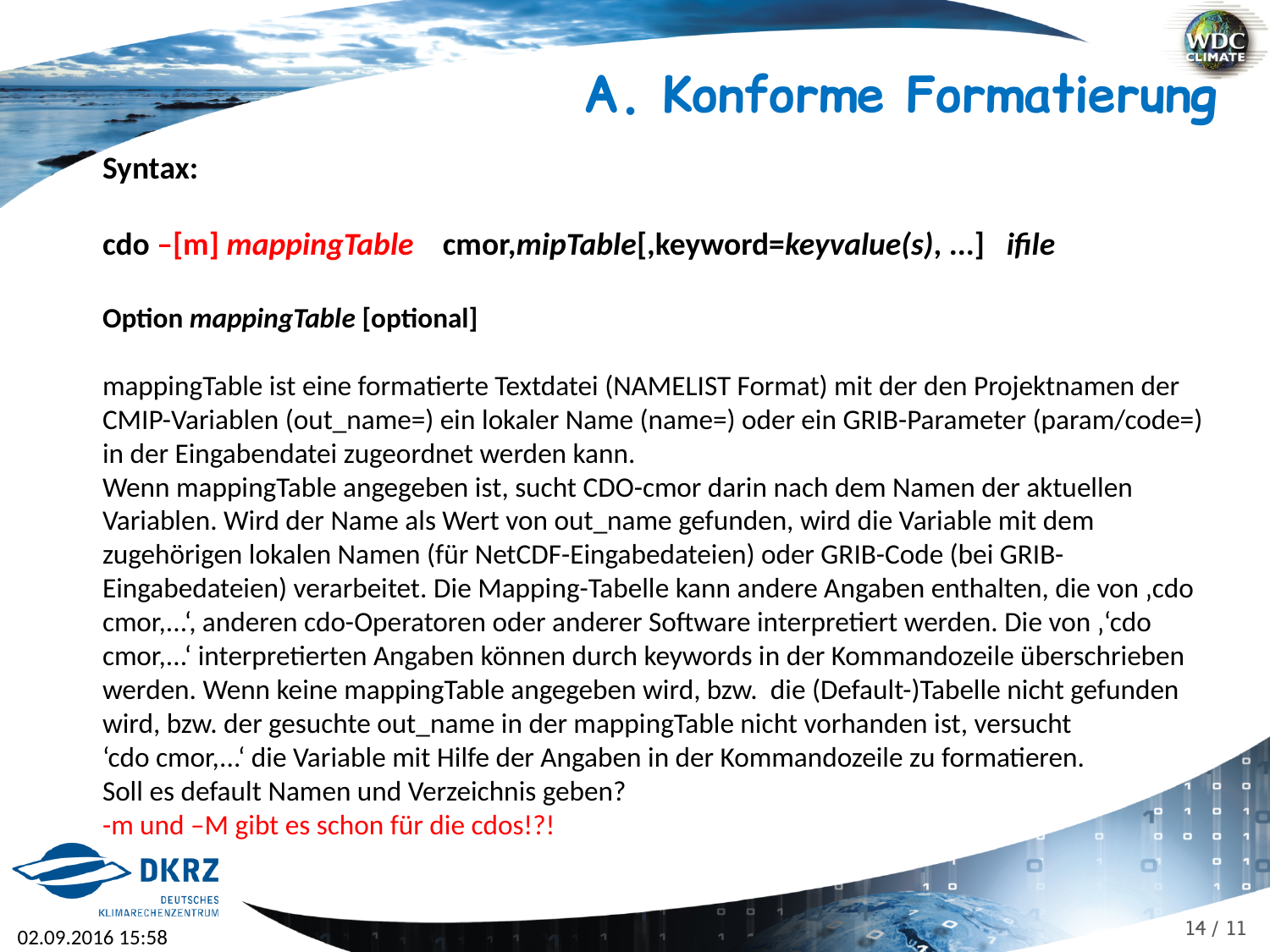

A. Konforme Formatierung
Syntax:
cdo –[m] mappingTable    cmor,mipTable[,keyword=keyvalue(s), ...]   ifile
Option mappingTable [optional]

mappingTable ist eine formatierte Textdatei (NAMELIST Format) mit der den Projektnamen der CMIP-Variablen (out_name=) ein lokaler Name (name=) oder ein GRIB-Parameter (param/code=) in der Eingabendatei zugeordnet werden kann.
Wenn mappingTable angegeben ist, sucht CDO-cmor darin nach dem Namen der aktuellen Variablen. Wird der Name als Wert von out_name gefunden, wird die Variable mit dem zugehörigen lokalen Namen (für NetCDF-Eingabedateien) oder GRIB-Code (bei GRIB-Eingabedateien) verarbeitet. Die Mapping-Tabelle kann andere Angaben enthalten, die von ‚cdo cmor,...‘, anderen cdo-Operatoren oder anderer Software interpretiert werden. Die von ‚‘cdo cmor,...‘ interpretierten Angaben können durch keywords in der Kommandozeile überschrieben werden. Wenn keine mappingTable angegeben wird, bzw.  die (Default-)Tabelle nicht gefunden wird, bzw. der gesuchte out_name in der mappingTable nicht vorhanden ist, versucht
‘cdo cmor,...‘ die Variable mit Hilfe der Angaben in der Kommandozeile zu formatieren.
Soll es default Namen und Verzeichnis geben?
-m und –M gibt es schon für die cdos!?!